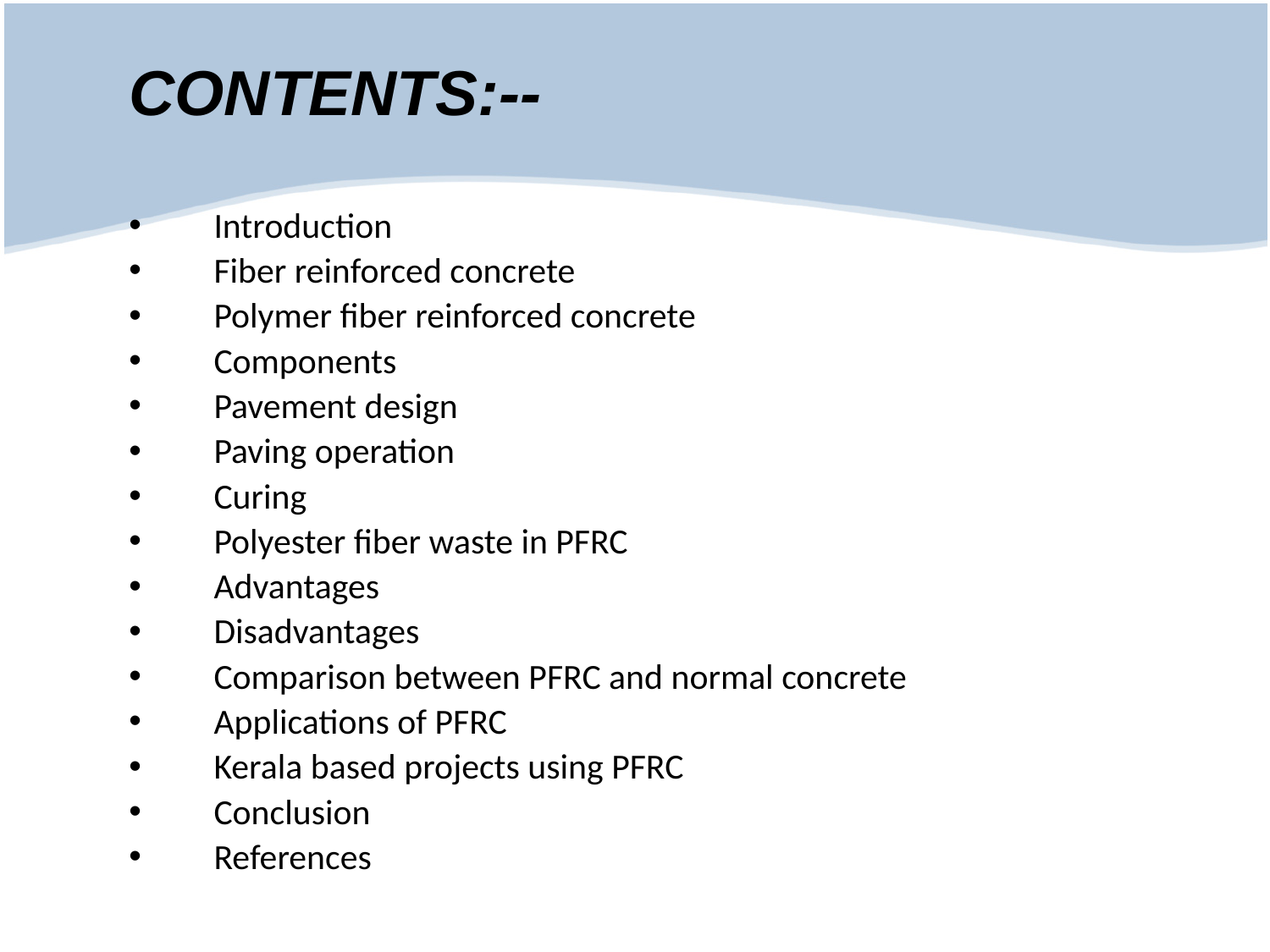

CONTENTS:--
Introduction
Fiber reinforced concrete
Polymer fiber reinforced concrete
Components
Pavement design
Paving operation
Curing
Polyester fiber waste in PFRC
Advantages
Disadvantages
Comparison between PFRC and normal concrete
Applications of PFRC
Kerala based projects using PFRC
Conclusion
References